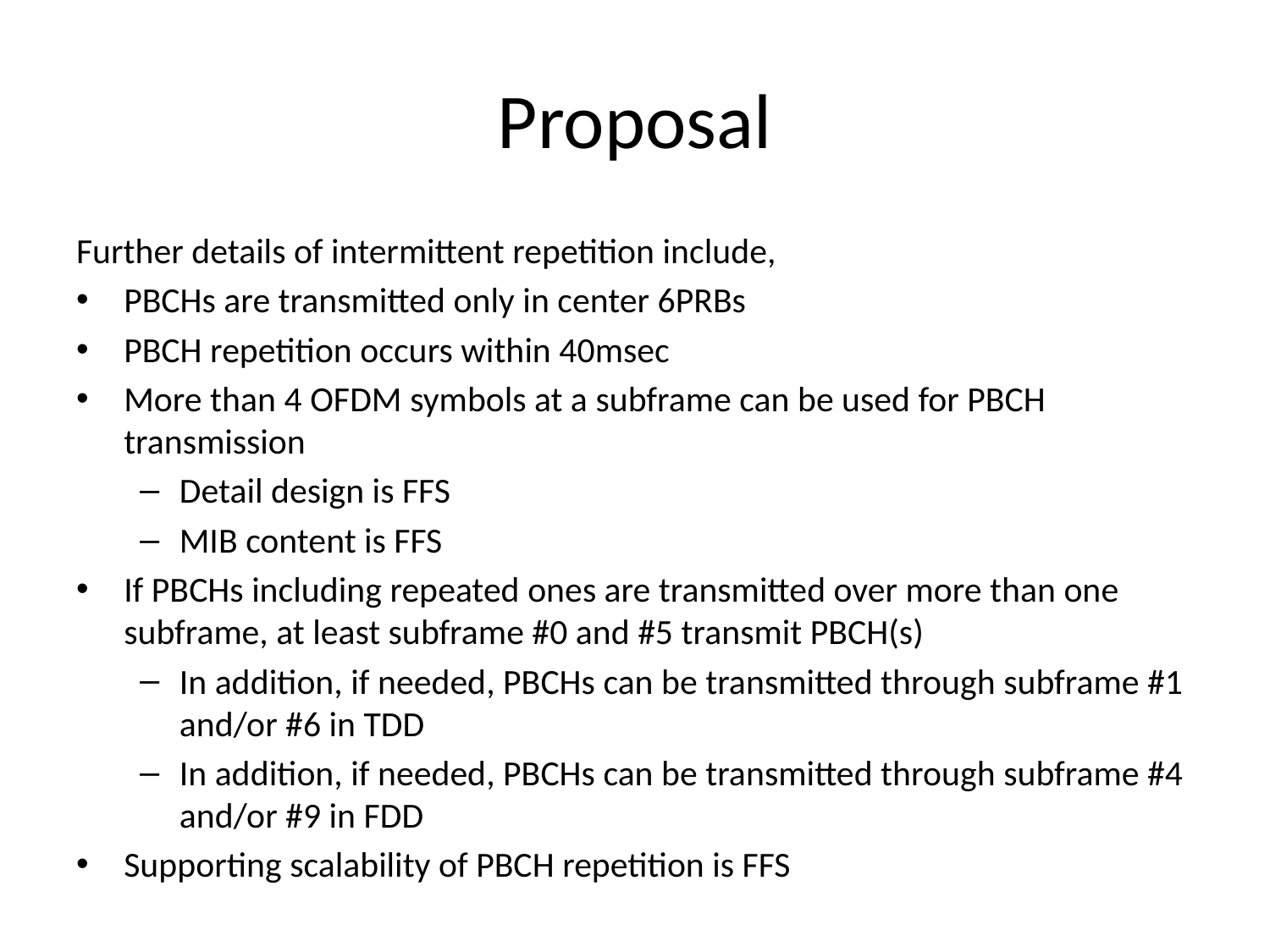

# Proposal
Further details of intermittent repetition include,
PBCHs are transmitted only in center 6PRBs
PBCH repetition occurs within 40msec
More than 4 OFDM symbols at a subframe can be used for PBCH transmission
Detail design is FFS
MIB content is FFS
If PBCHs including repeated ones are transmitted over more than one subframe, at least subframe #0 and #5 transmit PBCH(s)
In addition, if needed, PBCHs can be transmitted through subframe #1 and/or #6 in TDD
In addition, if needed, PBCHs can be transmitted through subframe #4 and/or #9 in FDD
Supporting scalability of PBCH repetition is FFS